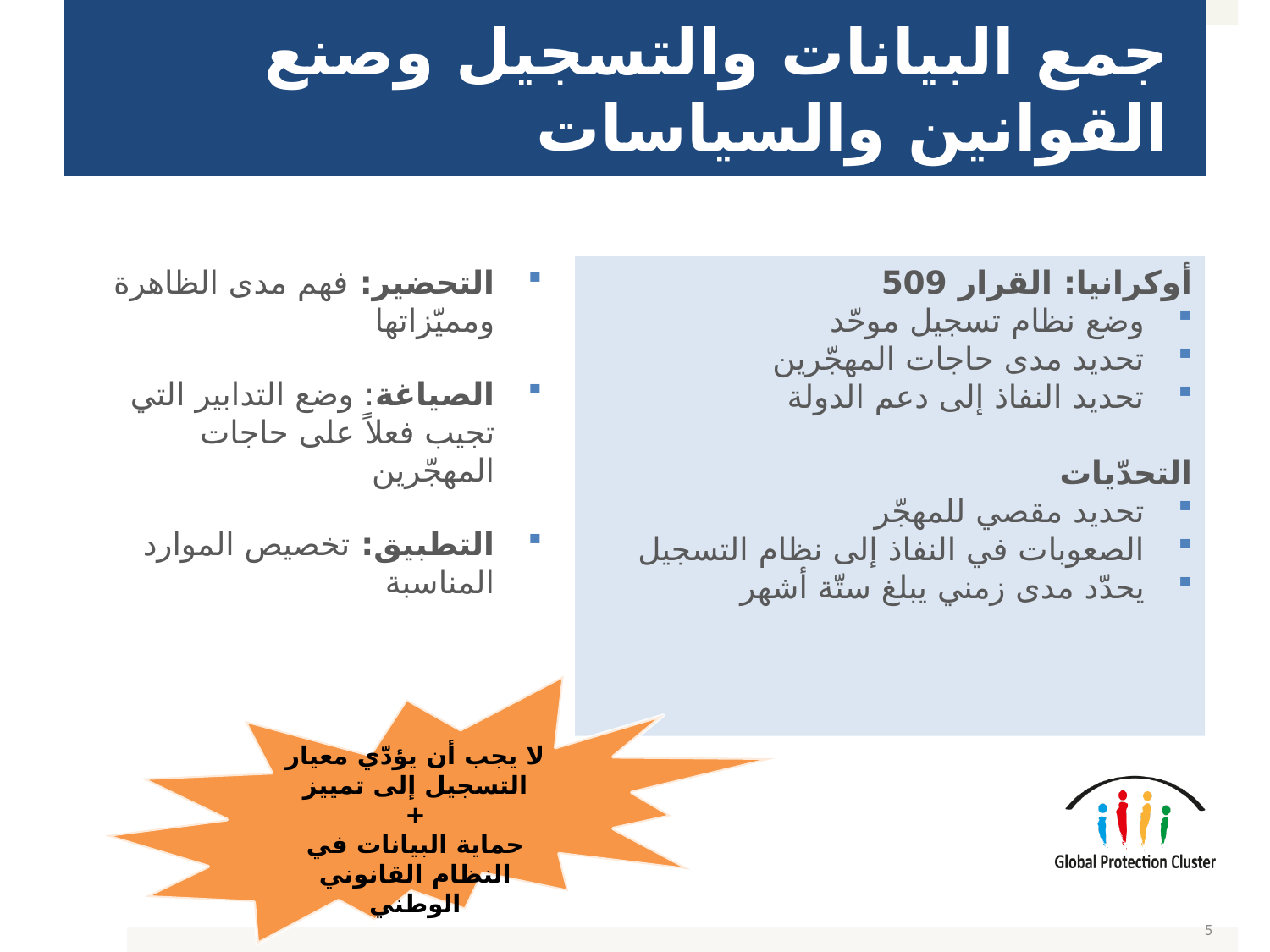

# جمع البيانات والتسجيل وصنع القوانين والسياسات
التحضير: فهم مدى الظاهرة ومميّزاتها
الصياغة: وضع التدابير التي تجيب فعلاً على حاجات المهجّرين
التطبيق: تخصيص الموارد المناسبة
أوكرانيا: القرار 509
وضع نظام تسجيل موحّد
تحديد مدى حاجات المهجّرين
تحديد النفاذ إلى دعم الدولة

التحدّيات
تحديد مقصي للمهجّر
الصعوبات في النفاذ إلى نظام التسجيل
يحدّد مدى زمني يبلغ ستّة أشهر

لا يجب أن يؤدّي معيار التسجيل إلى تمييز
+
حماية البيانات في النظام القانوني الوطني